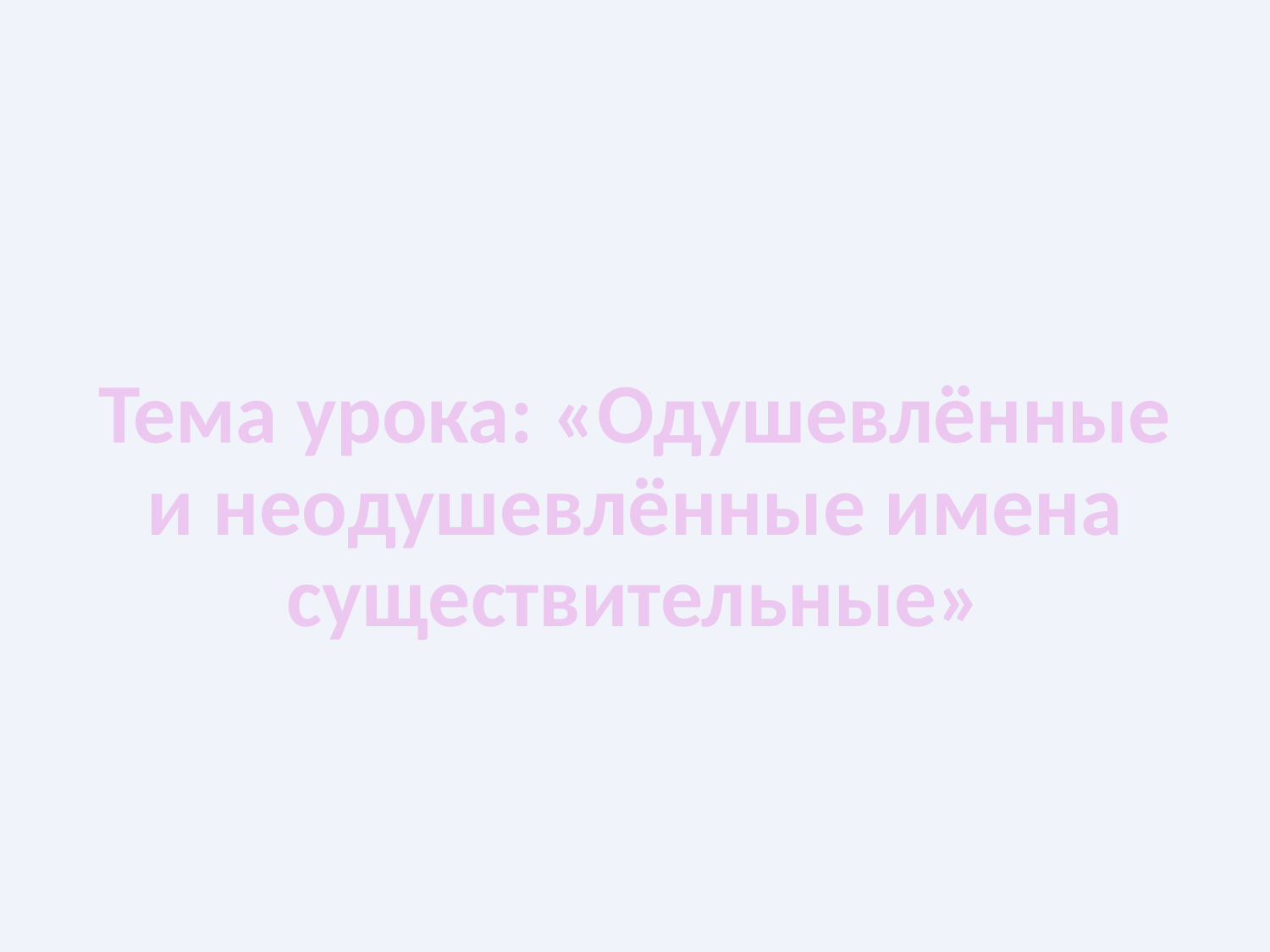

# Тема урока: «Одушевлённые и неодушевлённые имена существительные»